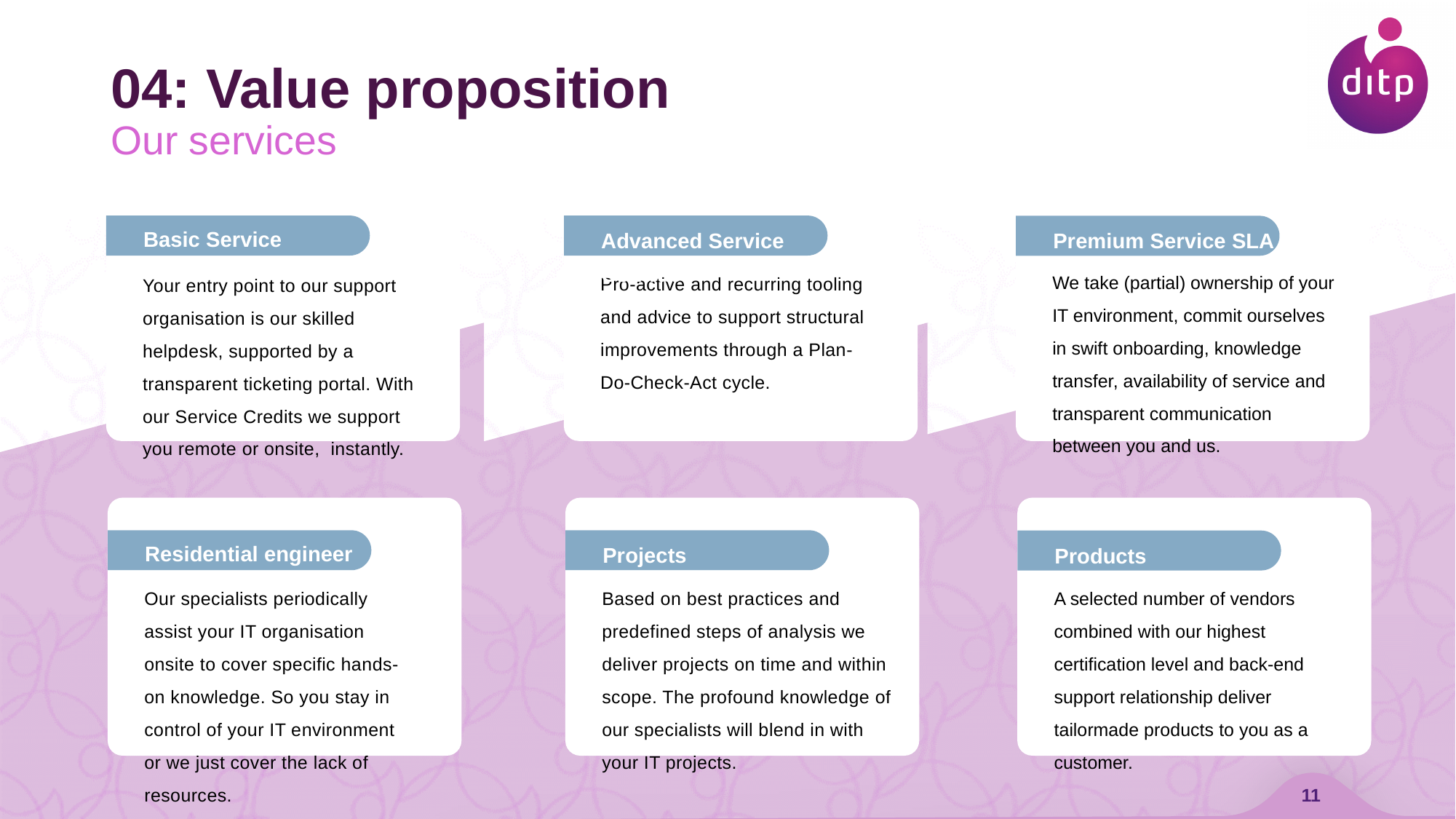

# 04: Value proposition Our services

Basic Service Contract

Advanced Service Contract

Premium Service SLA
We take (partial) ownership of your IT environment, commit ourselves in swift onboarding, knowledge transfer, availability of service and transparent communication between you and us.
Pro-active and recurring tooling and advice to support structural improvements through a Plan-Do-Check-Act cycle.
Your entry point to our support organisation is our skilled helpdesk, supported by a transparent ticketing portal. With our Service Credits we support you remote or onsite,  instantly.

Residential engineer

Projects

Products
A selected number of vendors combined with our highest certification level and back-end support relationship deliver tailormade products to you as a customer.
Our specialists periodically assist your IT organisation onsite to cover specific hands-on knowledge. So you stay in control of your IT environment or we just cover the lack of resources.
Based on best practices and predefined steps of analysis we deliver projects on time and within scope. The profound knowledge of our specialists will blend in with your IT projects.

11